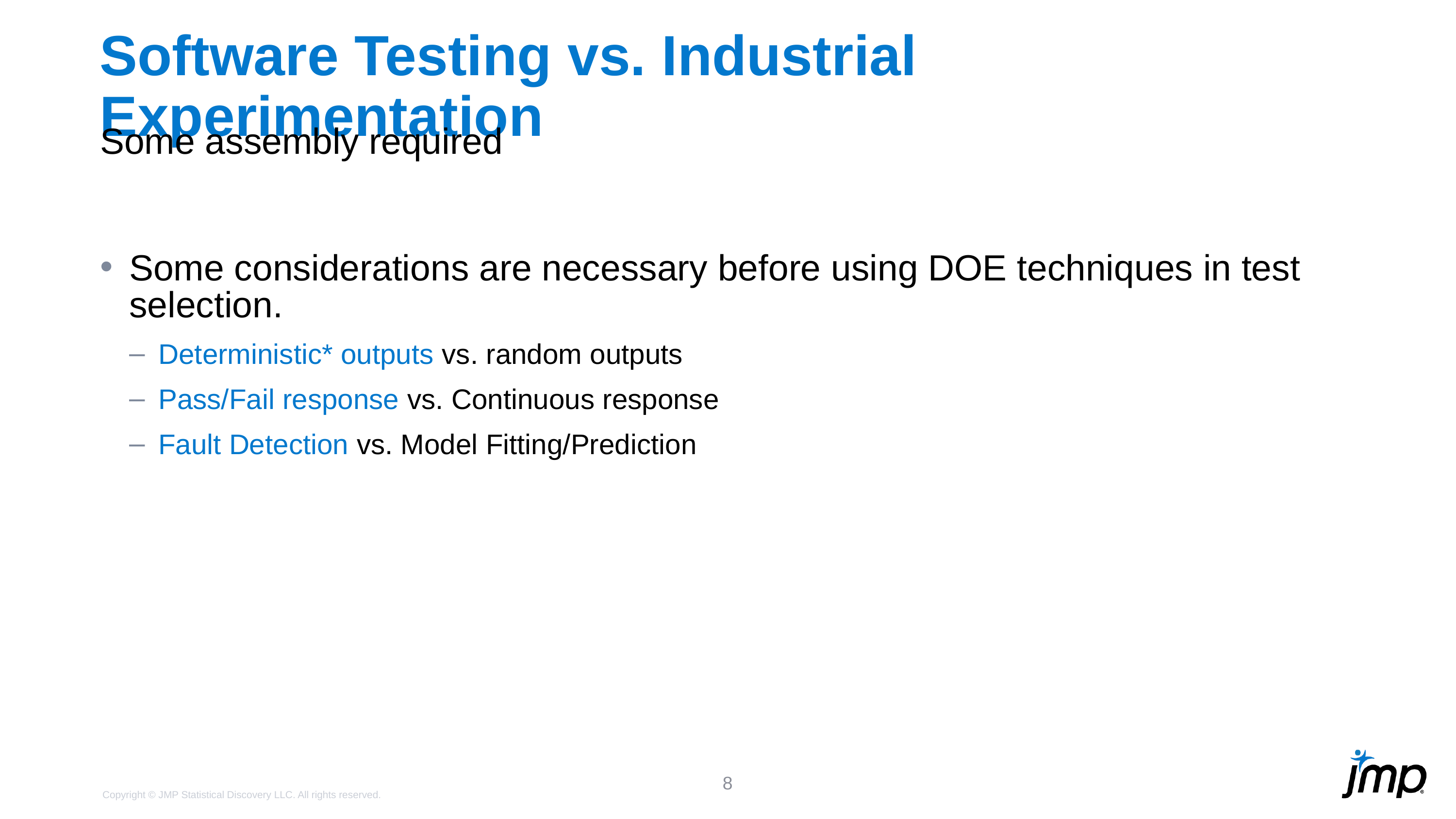

# Software Testing vs. Industrial Experimentation
Some assembly required

Some considerations are necessary before using DOE techniques in test selection.
Deterministic* outputs vs. random outputs
Pass/Fail response vs. Continuous response
Fault Detection vs. Model Fitting/Prediction
8